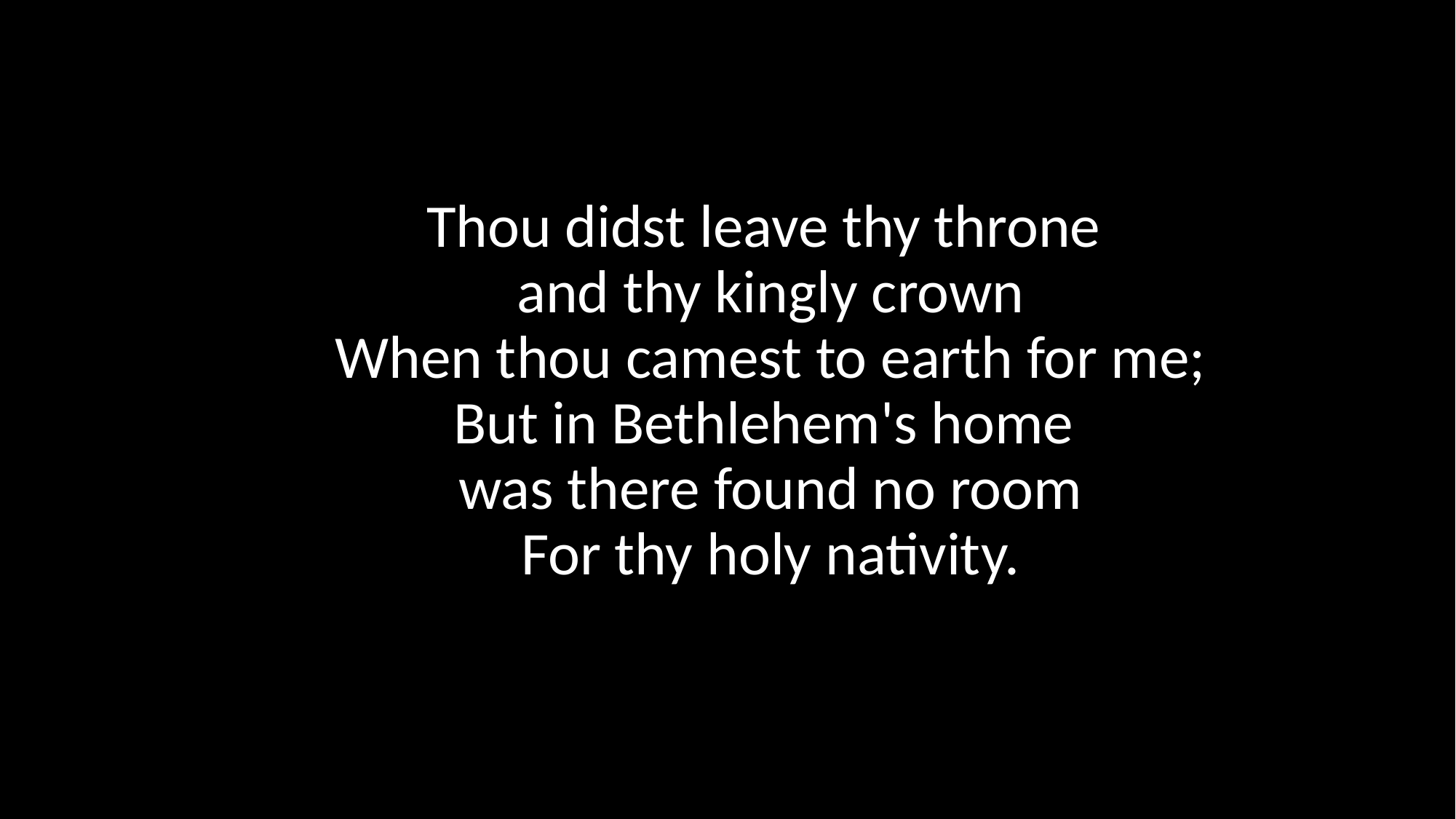

# Thou didst leave thy throne and thy kingly crown When thou camest to earth for me; But in Bethlehem's home was there found no room For thy holy nativity.